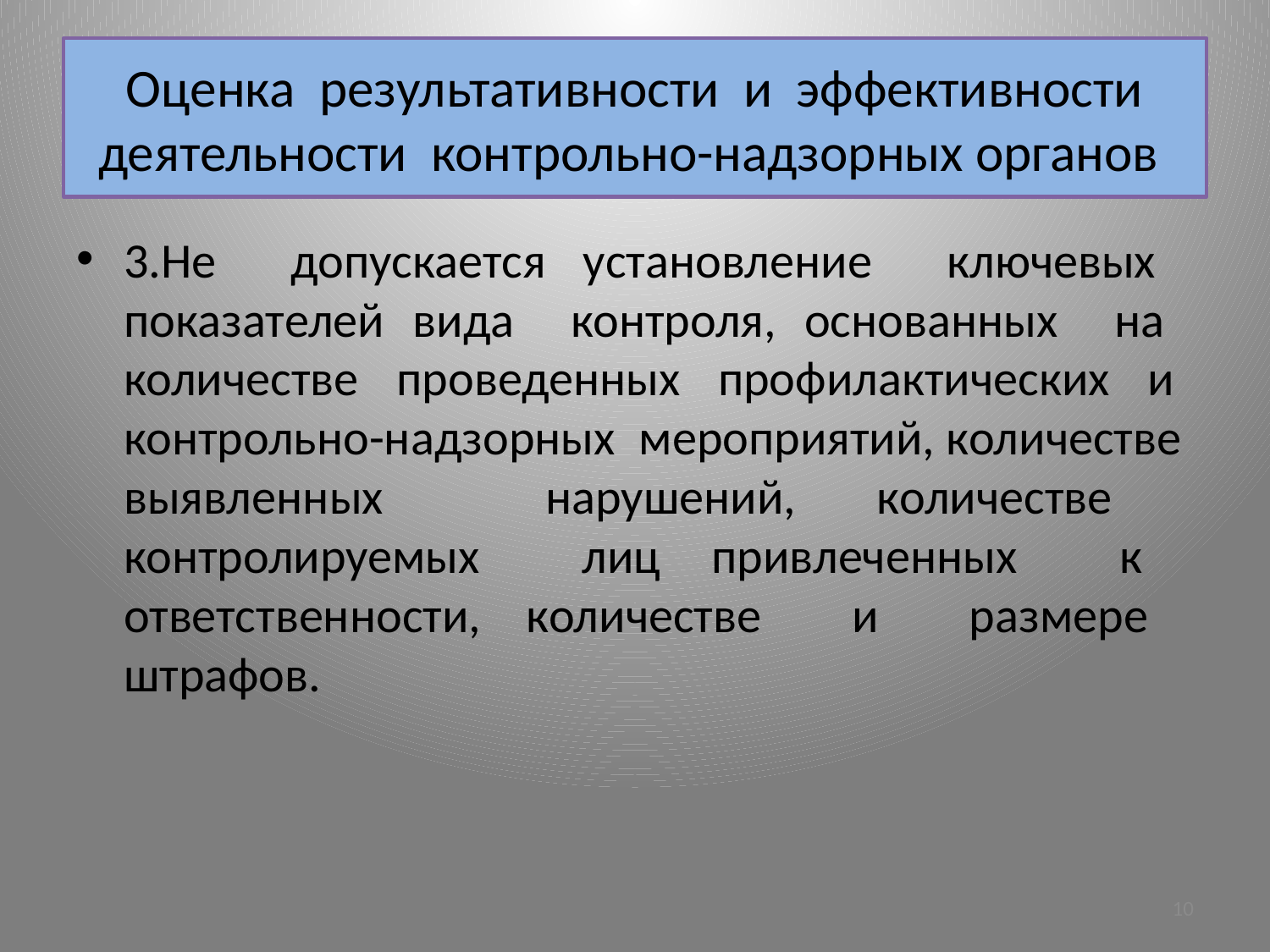

# Оценка  результативности  и  эффективности деятельности  контрольно-надзорных органов
3.Не  допускается установление  ключевых  показателей вида  контроля, основанных  на  количестве  проведенных  профилактических  и  контрольно-надзорных  мероприятий, количестве  выявленных  нарушений, количестве  контролируемых  лиц привлеченных  к  ответственности, количестве  и  размере  штрафов.
10